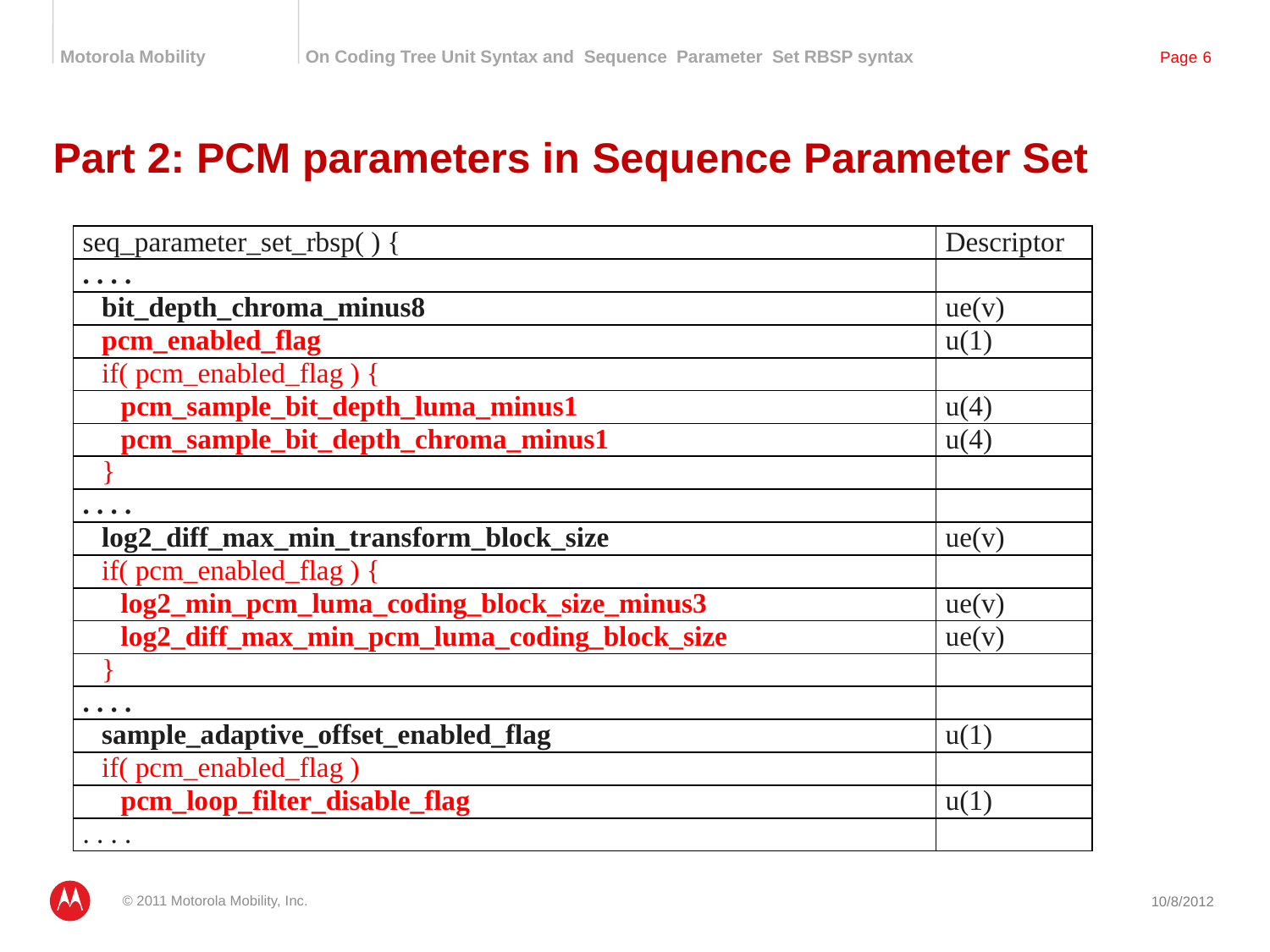

# Part 2: PCM parameters in Sequence Parameter Set
| seq\_parameter\_set\_rbsp( ) { | Descriptor |
| --- | --- |
| . . . . |  |
| bit\_depth\_chroma\_minus8 | ue(v) |
| pcm\_enabled\_flag | u(1) |
| if( pcm\_enabled\_flag ) { |  |
| pcm\_sample\_bit\_depth\_luma\_minus1 | u(4) |
| pcm\_sample\_bit\_depth\_chroma\_minus1 | u(4) |
| } |  |
| . . . . |  |
| log2\_diff\_max\_min\_transform\_block\_size | ue(v) |
| if( pcm\_enabled\_flag ) { |  |
| log2\_min\_pcm\_luma\_coding\_block\_size\_minus3 | ue(v) |
| log2\_diff\_max\_min\_pcm\_luma\_coding\_block\_size | ue(v) |
| } |  |
| . . . . |  |
| sample\_adaptive\_offset\_enabled\_flag | u(1) |
| if( pcm\_enabled\_flag ) |  |
| pcm\_loop\_filter\_disable\_flag | u(1) |
| . . . . |  |
© 2011 Motorola Mobility, Inc.
10/8/2012